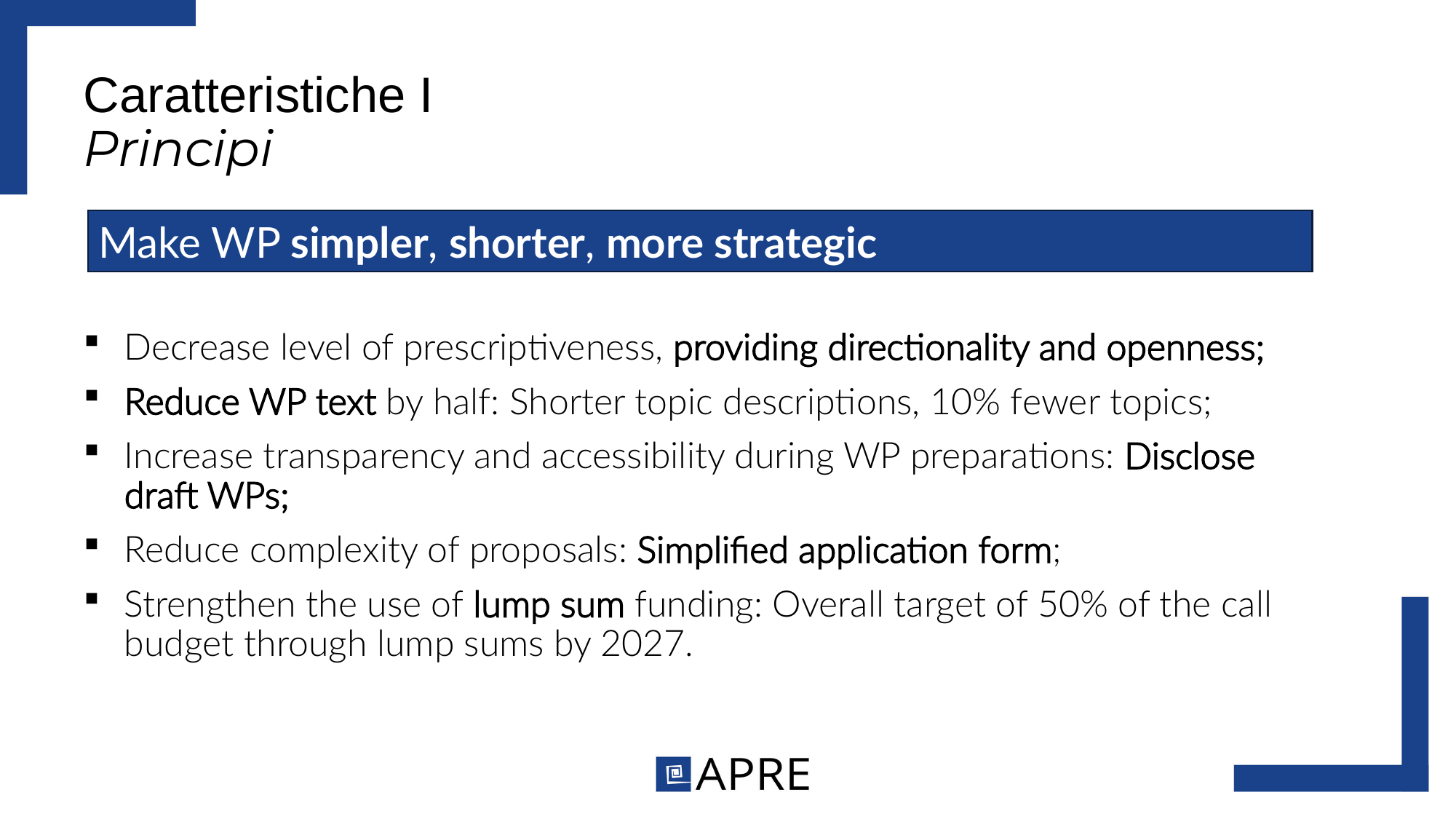

# Caratteristiche I Principi
Make WP simpler, shorter, more strategic
Decrease level of prescriptiveness, providing directionality and openness;
Reduce WP text by half: Shorter topic descriptions, 10% fewer topics;
Increase transparency and accessibility during WP preparations: Disclose draft WPs;
Reduce complexity of proposals: Simplified application form;
Strengthen the use of lump sum funding: Overall target of 50% of the call budget through lump sums by 2027.